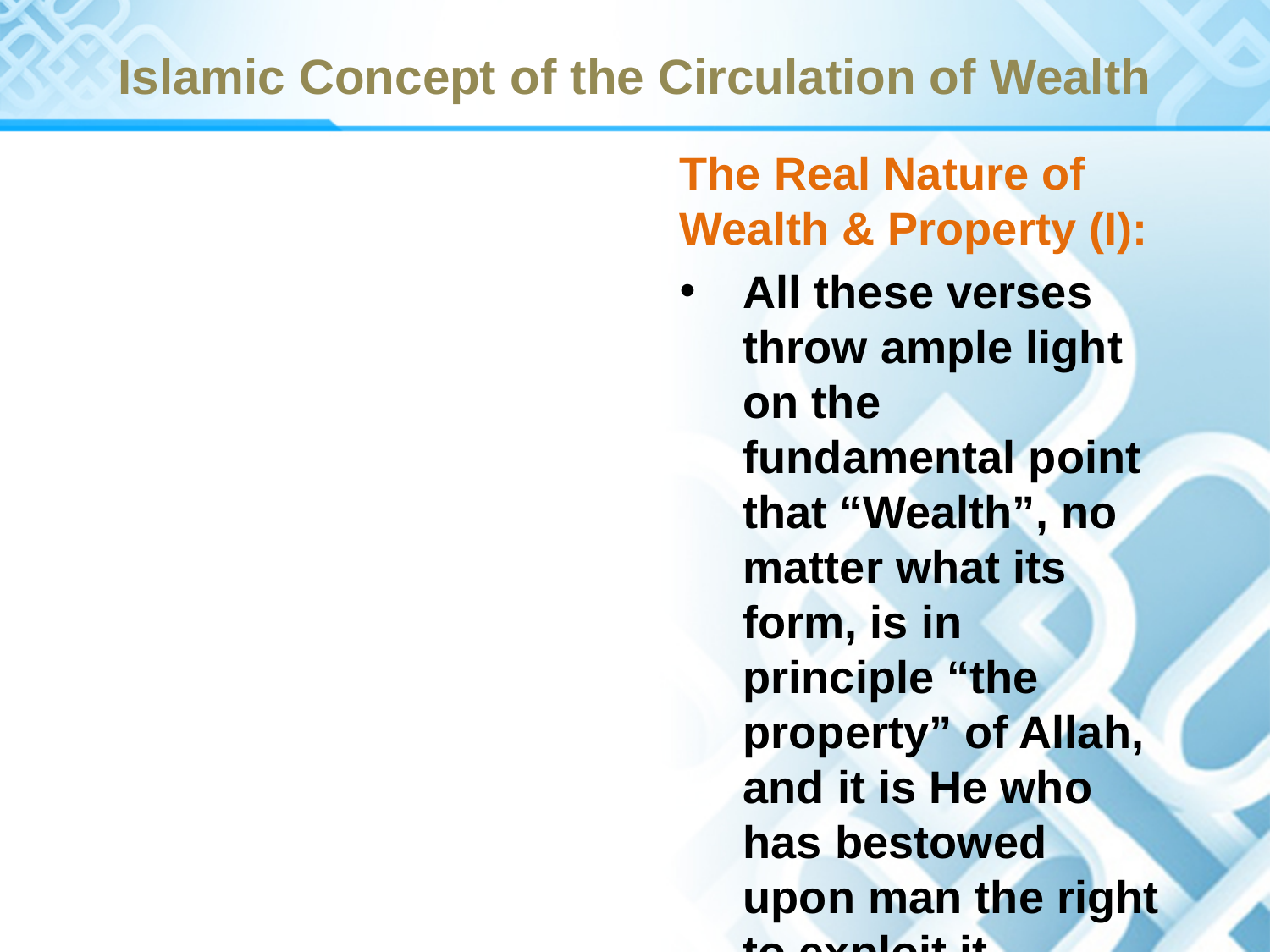

# Islamic Concept of the Circulation of Wealth
The Real Nature of Wealth & Property (I):
All these verses throw ample light on the fundamental point that “Wealth”, no matter what its form, is in principle “the property” of Allah, and it is He who has bestowed upon man the right to exploit it.